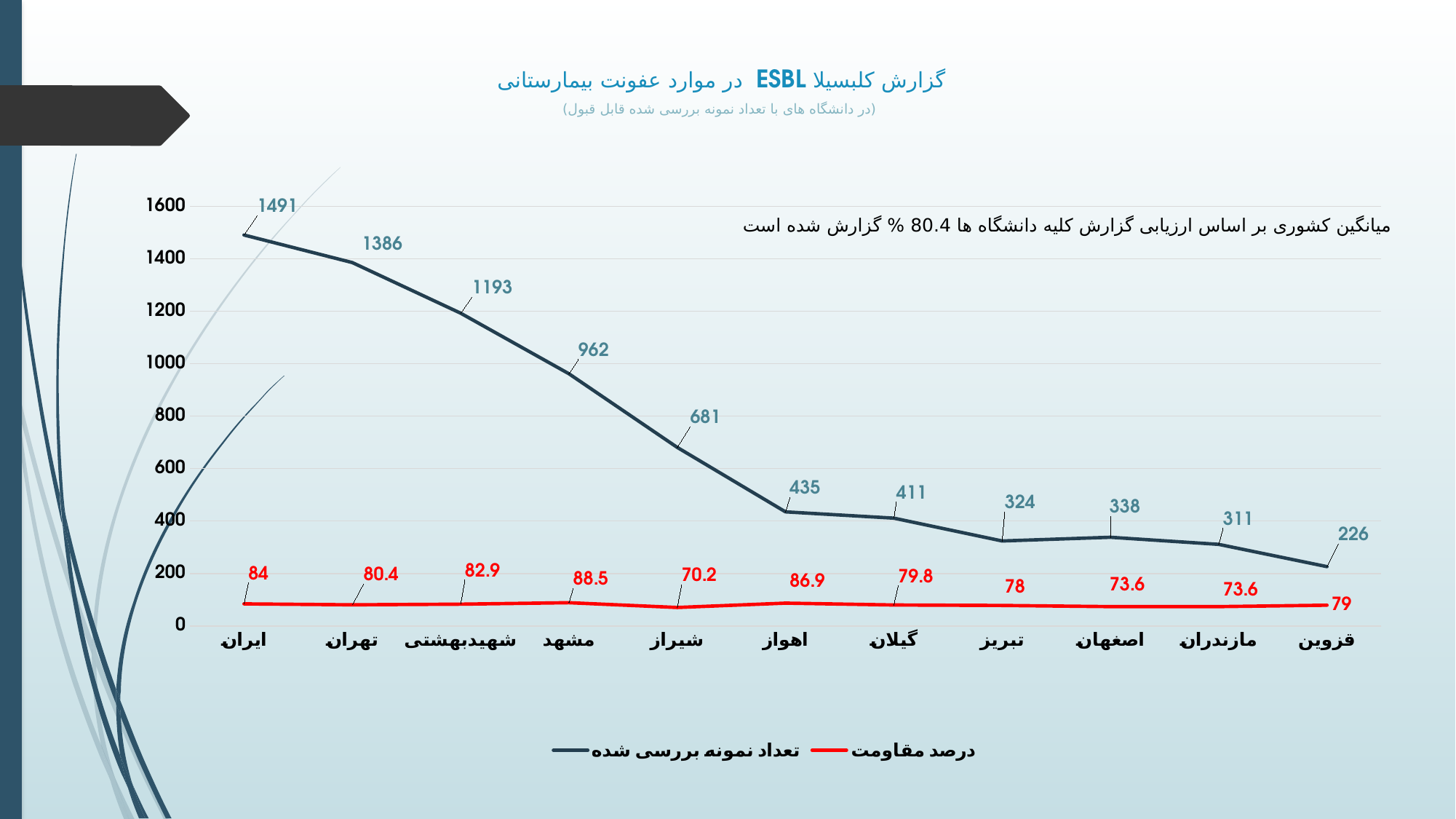

# گزارش کلبسیلا ESBL  در موارد عفونت بیمارستانی (در دانشگاه های با تعداد نمونه بررسی شده قابل قبول)

### Chart

| Category | تعداد نمونه بررسی شده | درصد مقاومت |
|---|---|---|
| ایران | 1491.0 | 84.0 |
| تهران | 1386.0 | 80.4 |
| شهیدبهشتی | 1193.0 | 82.9 |
| مشهد | 962.0 | 88.5 |
| شیراز | 681.0 | 70.2 |
| اهواز | 435.0 | 86.9 |
| گیلان | 411.0 | 79.8 |
| تبریز | 324.0 | 78.0 |
| اصغهان | 338.0 | 73.6 |
| مازندران | 311.0 | 73.6 |
| قزوین | 226.0 | 79.0 |
میانگین کشوری بر اساس ارزیابی گزارش کلیه دانشگاه ها 80.4 % گزارش شده است